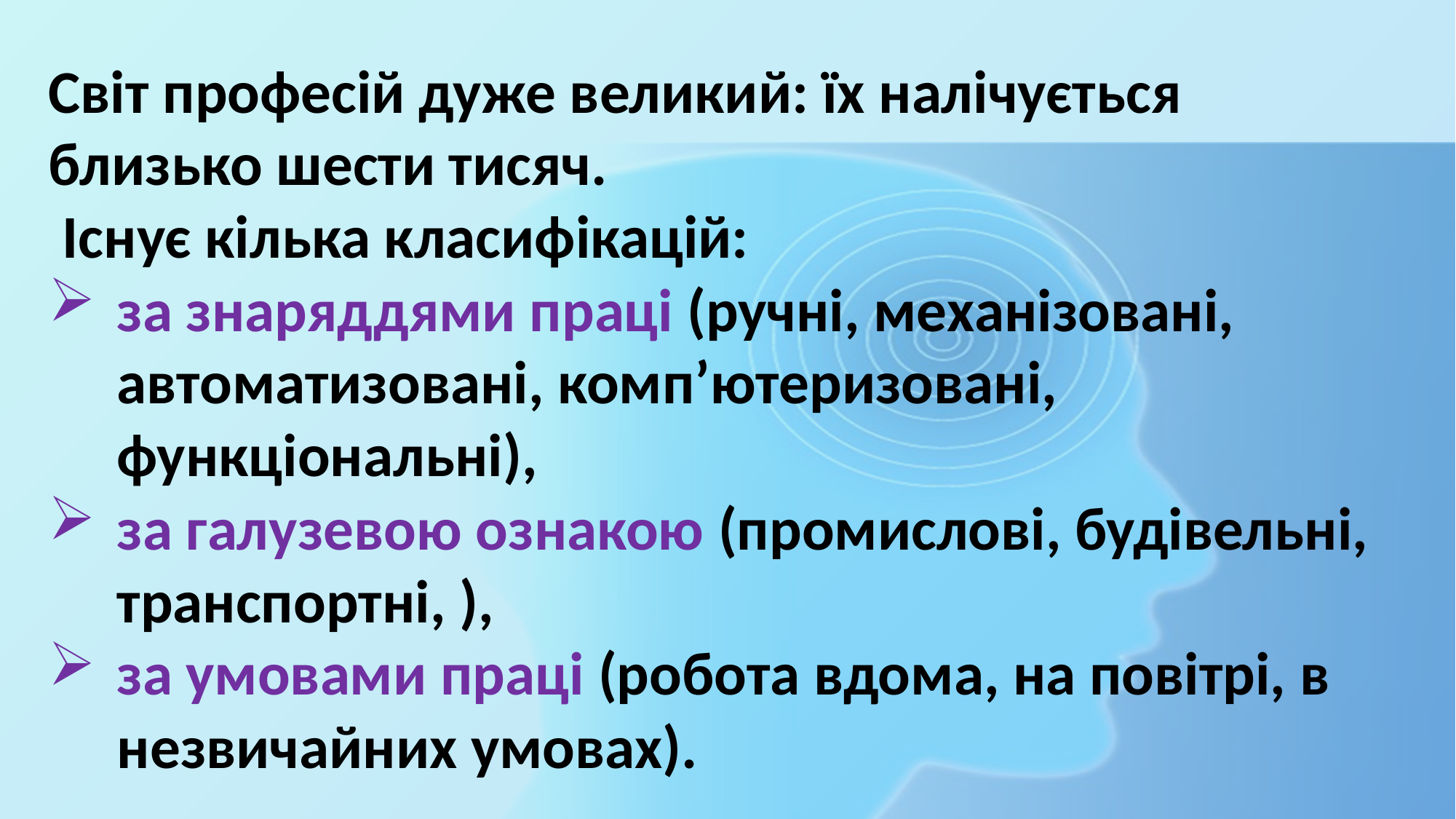

Світ професій дуже великий: їх налічується близько шести тисяч.
 Існує кілька класифікацій:
за знаряддями праці (ручні, механізовані, автоматизовані, комп’ютеризовані, функціональні),
за галузевою ознакою (промислові, будівельні, транспортні, ),
за умовами праці (робота вдома, на повітрі, в незвичайних умовах).